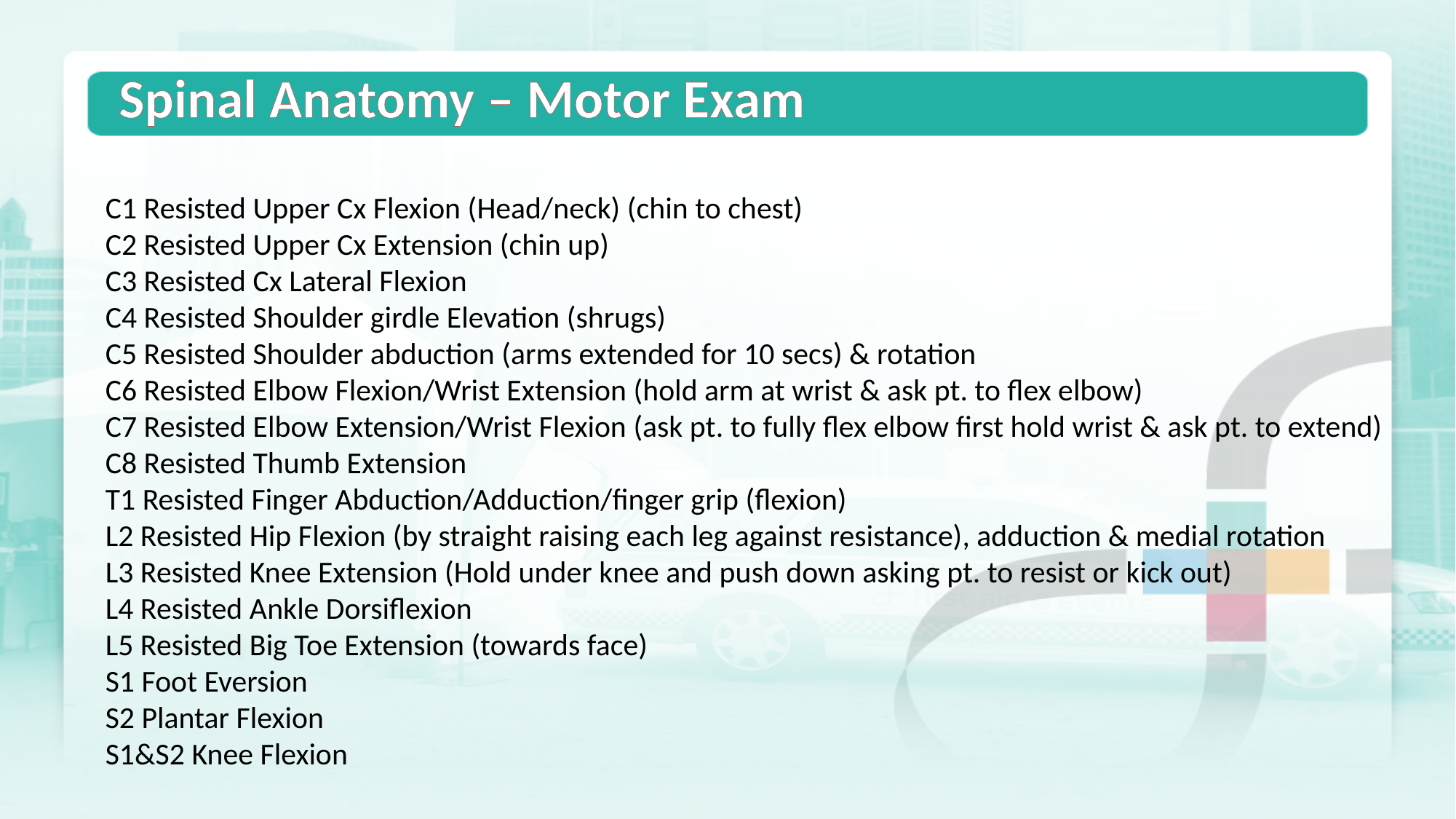

Spinal Anatomy – Motor Exam

C1 Resisted Upper Cx Flexion (Head/neck) (chin to chest)
C2 Resisted Upper Cx Extension (chin up)
C3 Resisted Cx Lateral Flexion
C4 Resisted Shoulder girdle Elevation (shrugs)
C5 Resisted Shoulder abduction (arms extended for 10 secs) & rotation
C6 Resisted Elbow Flexion/Wrist Extension (hold arm at wrist & ask pt. to flex elbow)
C7 Resisted Elbow Extension/Wrist Flexion (ask pt. to fully flex elbow first hold wrist & ask pt. to extend)
C8 Resisted Thumb Extension
T1 Resisted Finger Abduction/Adduction/finger grip (flexion)
L2 Resisted Hip Flexion (by straight raising each leg against resistance), adduction & medial rotation
L3 Resisted Knee Extension (Hold under knee and push down asking pt. to resist or kick out)
L4 Resisted Ankle Dorsiflexion
L5 Resisted Big Toe Extension (towards face)
S1 Foot Eversion
S2 Plantar Flexion
S1&S2 Knee Flexion